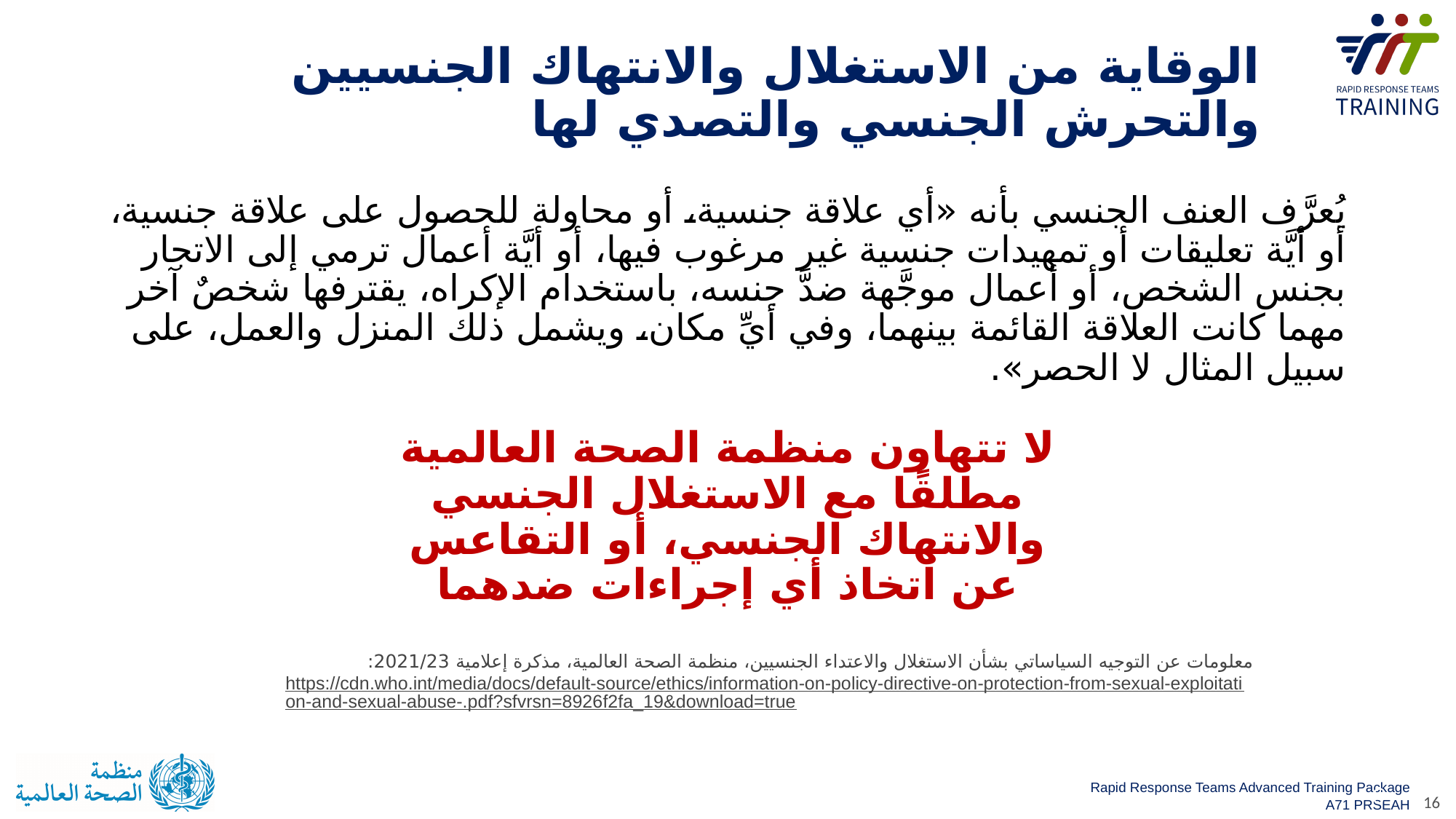

# الوقاية من الاستغلال والانتهاك الجنسيين والتحرش الجنسي والتصدي لها
يُعرَّف العنف الجنسي بأنه «أي علاقة جنسية، أو محاولة للحصول على علاقة جنسية، أو أيَّة تعليقات أو تمهيدات جنسية غير مرغوب فيها، أو أيَّة أعمال ترمي إلى الاتجار بجنس الشخص، أو أعمال موجَّهة ضدَّ جنسه، باستخدام الإكراه، يقترفها شخصٌ آخر مهما كانت العلاقة القائمة بينهما، وفي أيِّ مكان، ويشمل ذلك المنزل والعمل، على سبيل المثال لا الحصر».
لا تتهاون منظمة الصحة العالمية مطلقًا مع الاستغلال الجنسي والانتهاك الجنسي، أو التقاعس عن اتخاذ أي إجراءات ضدهما
معلومات عن التوجيه السياساتي بشأن الاستغلال والاعتداء الجنسيين، منظمة الصحة العالمية، مذكرة إعلامية 2021/23: ​
https://cdn.who.int/media/docs/default-source/ethics/information-on-policy-directive-on-protection-from-sexual-exploitation-and-sexual-abuse-.pdf?sfvrsn=8926f2fa_19&download=true
16